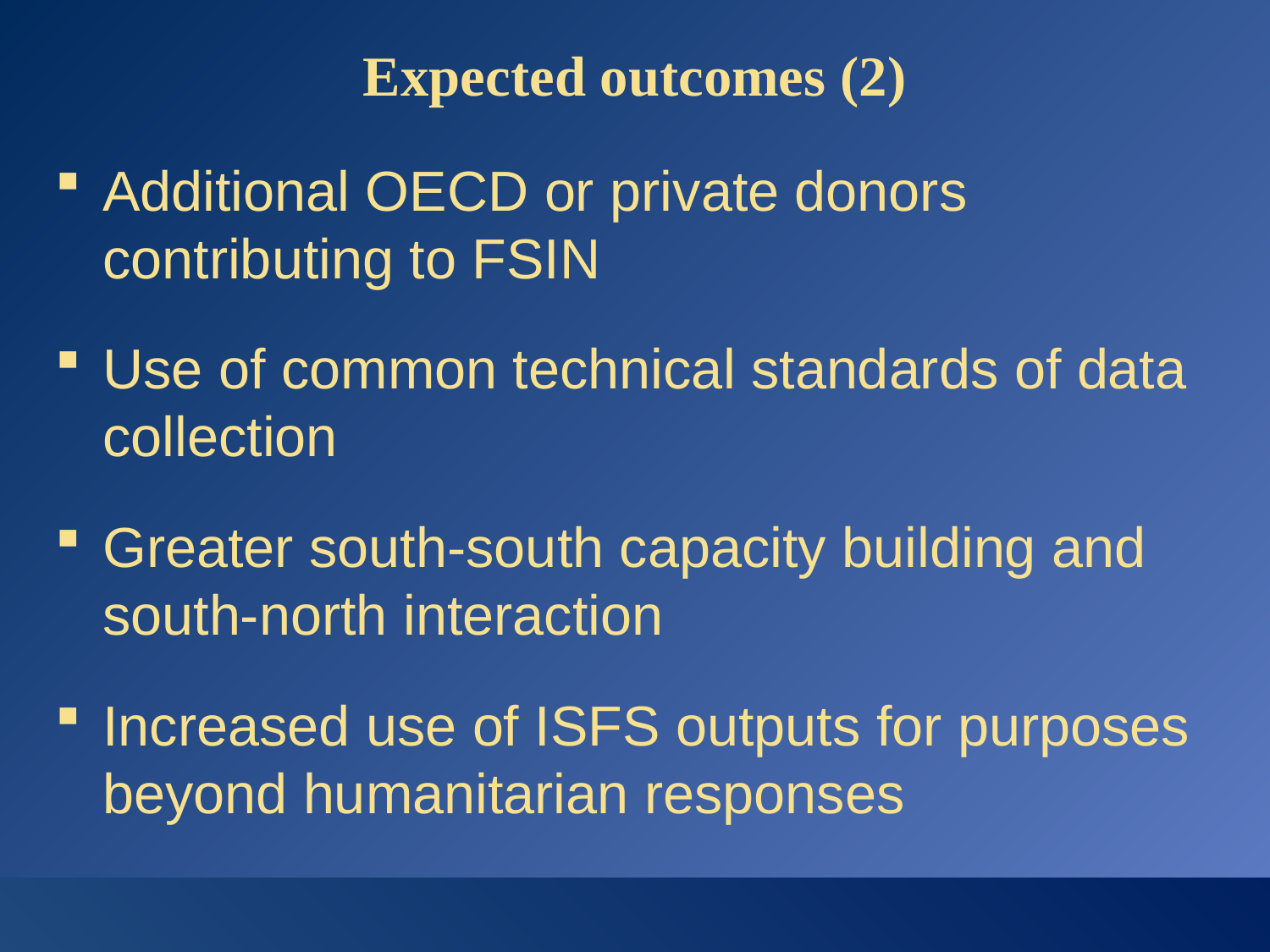

# Expected outcomes (2)
Additional OECD or private donors contributing to FSIN
Use of common technical standards of data collection
Greater south-south capacity building and south-north interaction
Increased use of ISFS outputs for purposes beyond humanitarian responses